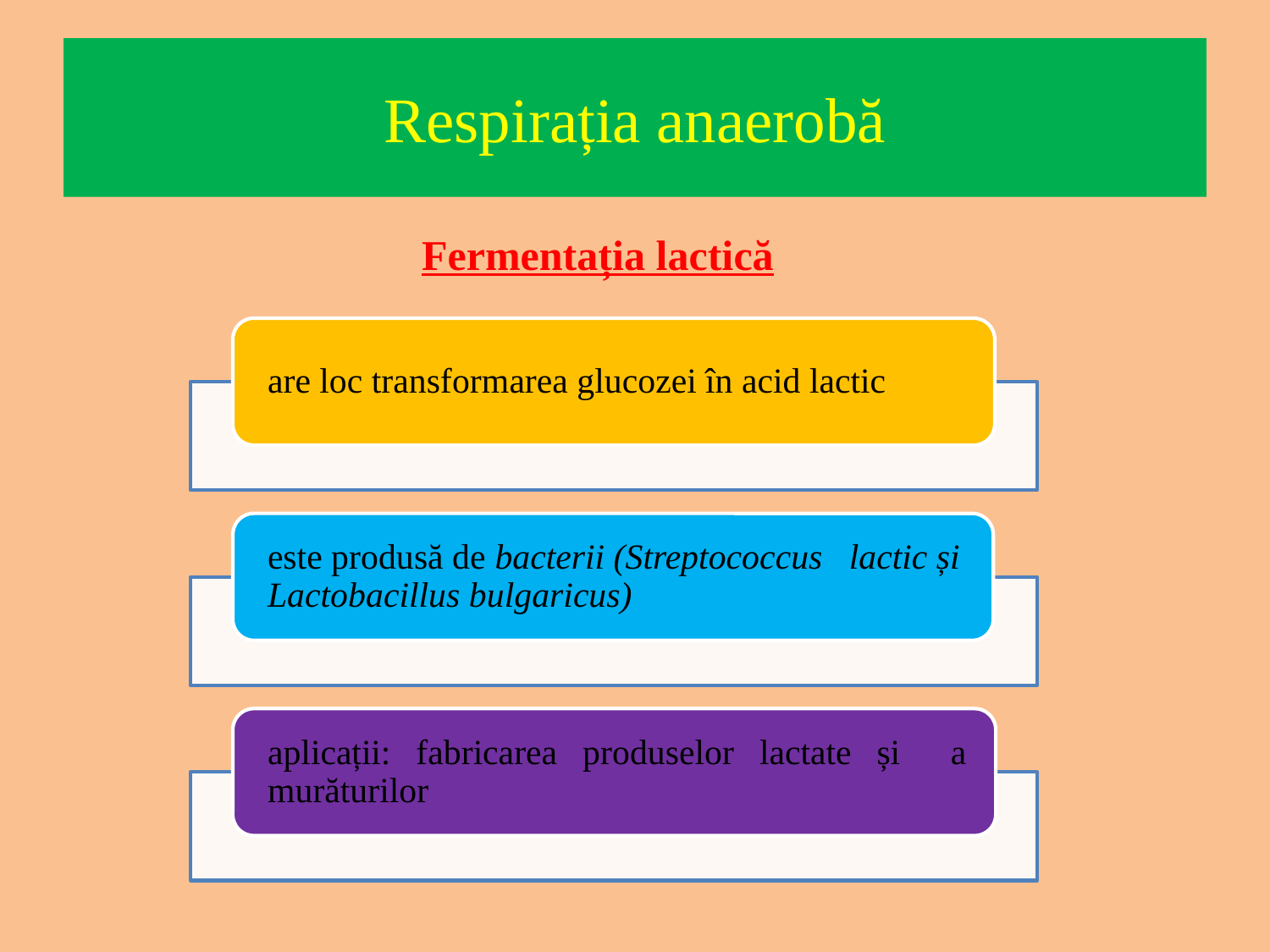

# Respirația anaerobă
Fermentația lactică
are loc transformarea glucozei în acid lactic
este produsă de bacterii (Streptococcus   lactic și Lactobacillus bulgaricus)
aplicații: fabricarea produselor lactate și  a murăturilor